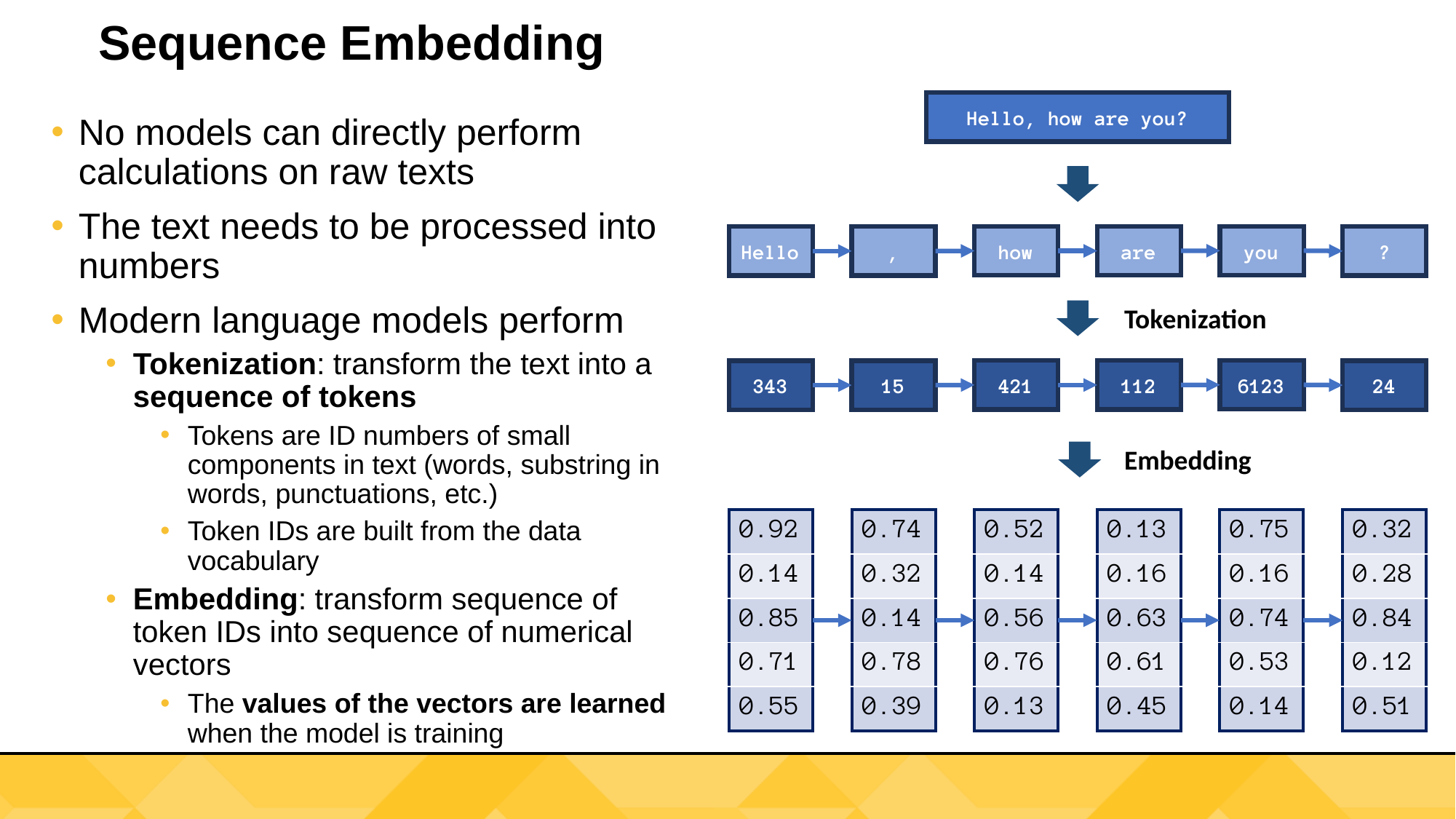

# Sequence Embedding
Hello, how are you?
No models can directly perform calculations on raw texts
The text needs to be processed into numbers
Modern language models perform
Tokenization: transform the text into a sequence of tokens
Tokens are ID numbers of small components in text (words, substring in words, punctuations, etc.)
Token IDs are built from the data vocabulary
Embedding: transform sequence of token IDs into sequence of numerical vectors
The values of the vectors are learned when the model is training

you
how
are
Hello
,
?
Tokenization

6123
421
112
343
15
24
Embedding

| 0.92 |
| --- |
| 0.14 |
| 0.85 |
| 0.71 |
| 0.55 |
| 0.74 |
| --- |
| 0.32 |
| 0.14 |
| 0.78 |
| 0.39 |
| 0.52 |
| --- |
| 0.14 |
| 0.56 |
| 0.76 |
| 0.13 |
| 0.13 |
| --- |
| 0.16 |
| 0.63 |
| 0.61 |
| 0.45 |
| 0.75 |
| --- |
| 0.16 |
| 0.74 |
| 0.53 |
| 0.14 |
| 0.32 |
| --- |
| 0.28 |
| 0.84 |
| 0.12 |
| 0.51 |